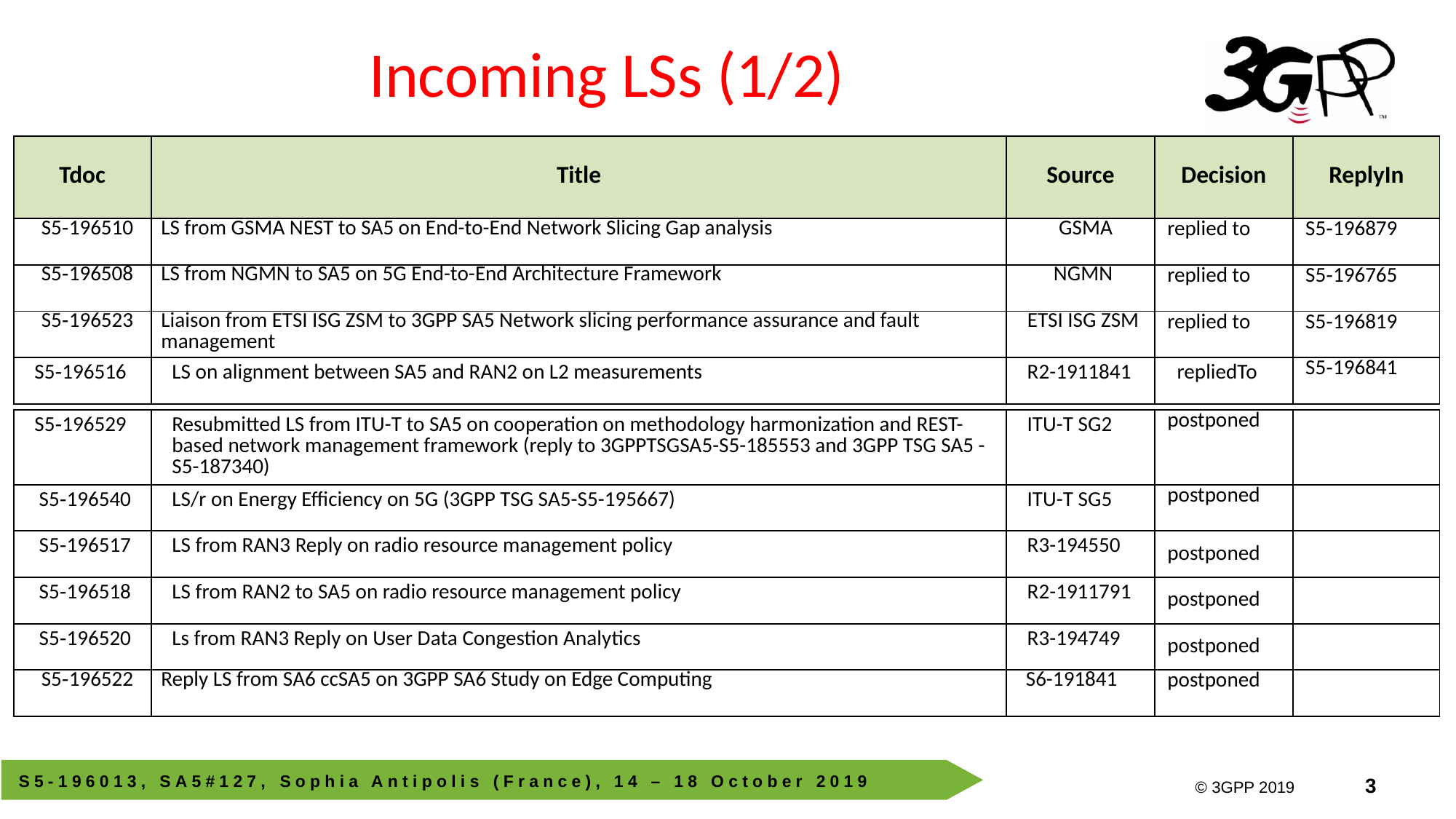

# Incoming LSs (1/2)
| Tdoc | Title | Source | Decision | ReplyIn |
| --- | --- | --- | --- | --- |
| S5‑196510 | LS from GSMA NEST to SA5 on End-to-End Network Slicing Gap analysis | GSMA | replied to | S5‑196879 |
| S5‑196508 | LS from NGMN to SA5 on 5G End-to-End Architecture Framework | NGMN | replied to | S5‑196765 |
| S5‑196523 | Liaison from ETSI ISG ZSM to 3GPP SA5 Network slicing performance assurance and fault management | ETSI ISG ZSM | replied to | S5‑196819 |
| S5‑196516 | LS on alignment between SA5 and RAN2 on L2 measurements | R2-1911841 | repliedTo | S5‑196841 |
| S5‑196529 | Resubmitted LS from ITU-T to SA5 on cooperation on methodology harmonization and REST-based network management framework (reply to 3GPPTSGSA5-S5-185553 and 3GPP TSG SA5 - S5-187340) | ITU-T SG2 | postponed |  |
| --- | --- | --- | --- | --- |
| S5‑196540 | LS/r on Energy Efficiency on 5G (3GPP TSG SA5-S5-195667) | ITU-T SG5 | postponed |  |
| S5‑196517 | LS from RAN3 Reply on radio resource management policy | R3-194550 | postponed |  |
| S5‑196518 | LS from RAN2 to SA5 on radio resource management policy | R2-1911791 | postponed |  |
| S5‑196520 | Ls from RAN3 Reply on User Data Congestion Analytics | R3-194749 | postponed |  |
| S5‑196522 | Reply LS from SA6 ccSA5 on 3GPP SA6 Study on Edge Computing | S6-191841 | postponed |  |